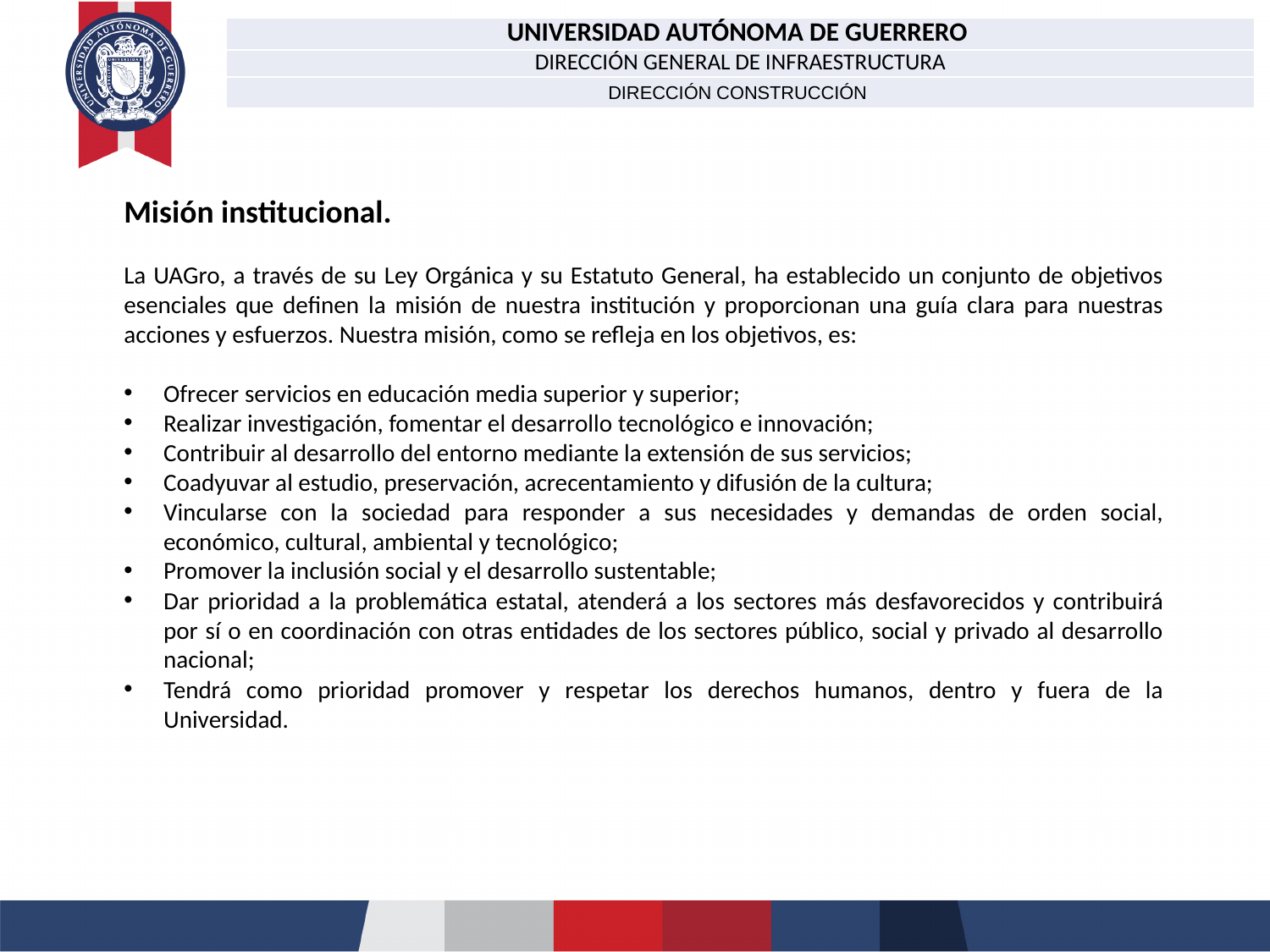

| UNIVERSIDAD AUTÓNOMA DE GUERRERO |
| --- |
| DIRECCIÓN GENERAL DE INFRAESTRUCTURA |
| DIRECCIÓN CONSTRUCCIÓN |
Misión institucional.

La UAGro, a través de su Ley Orgánica y su Estatuto General, ha establecido un conjunto de objetivos esenciales que definen la misión de nuestra institución y proporcionan una guía clara para nuestras acciones y esfuerzos. Nuestra misión, como se refleja en los objetivos, es:

Ofrecer servicios en educación media superior y superior;
Realizar investigación, fomentar el desarrollo tecnológico e innovación;
Contribuir al desarrollo del entorno mediante la extensión de sus servicios;
Coadyuvar al estudio, preservación, acrecentamiento y difusión de la cultura;
Vincularse con la sociedad para responder a sus necesidades y demandas de orden social, económico, cultural, ambiental y tecnológico;
Promover la inclusión social y el desarrollo sustentable;
Dar prioridad a la problemática estatal, atenderá a los sectores más desfavorecidos y contribuirá por sí o en coordinación con otras entidades de los sectores público, social y privado al desarrollo nacional;
Tendrá como prioridad promover y respetar los derechos humanos, dentro y fuera de la Universidad.